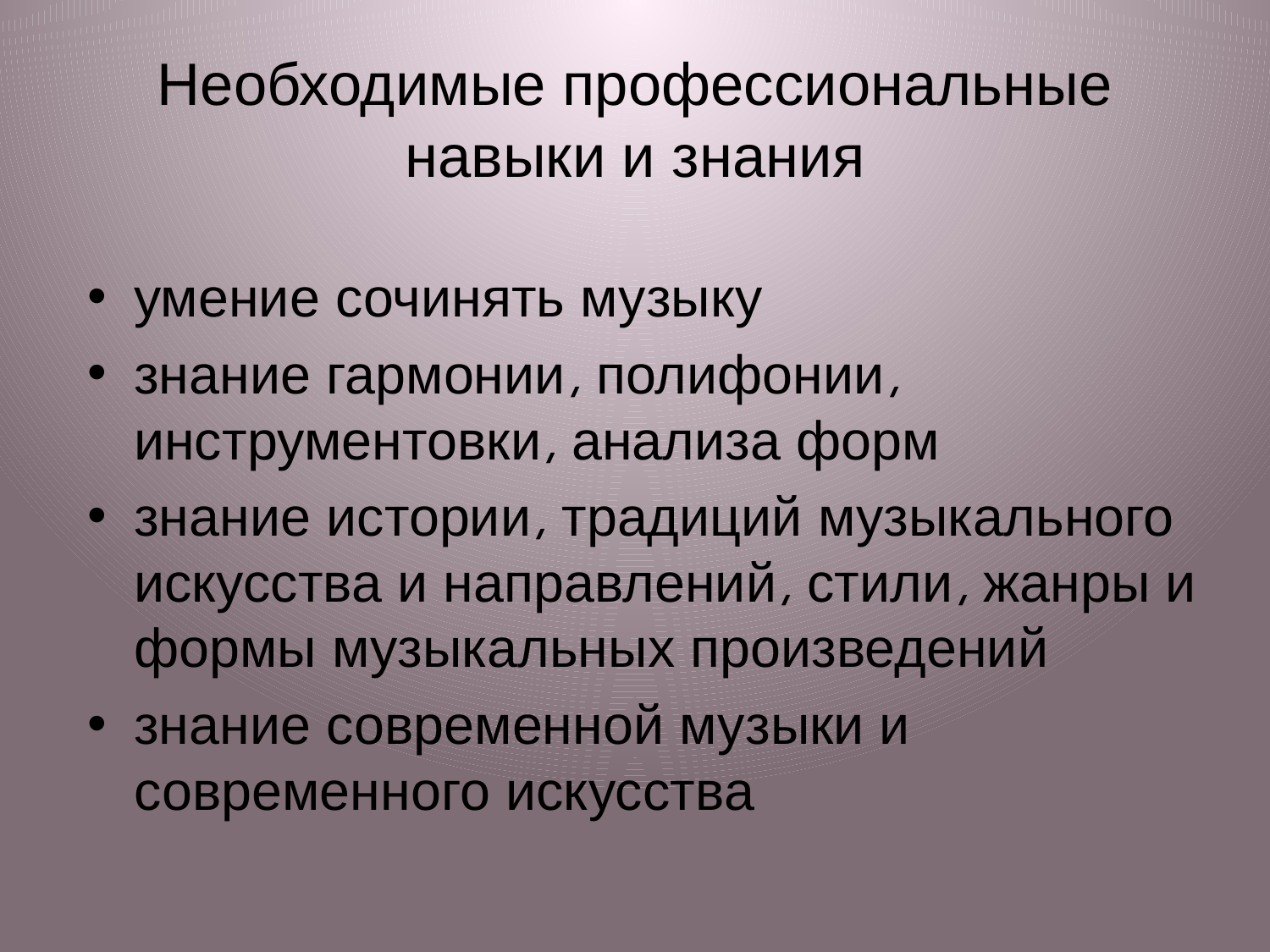

# Необходимые профессиональные навыки и знания
умение сочинять музыку
знание гармонии, полифонии, инструментовки, анализа форм
знание истории, традиций музыкального искусства и направлений, стили, жанры и формы музыкальных произведений
знание современной музыки и современного искусства